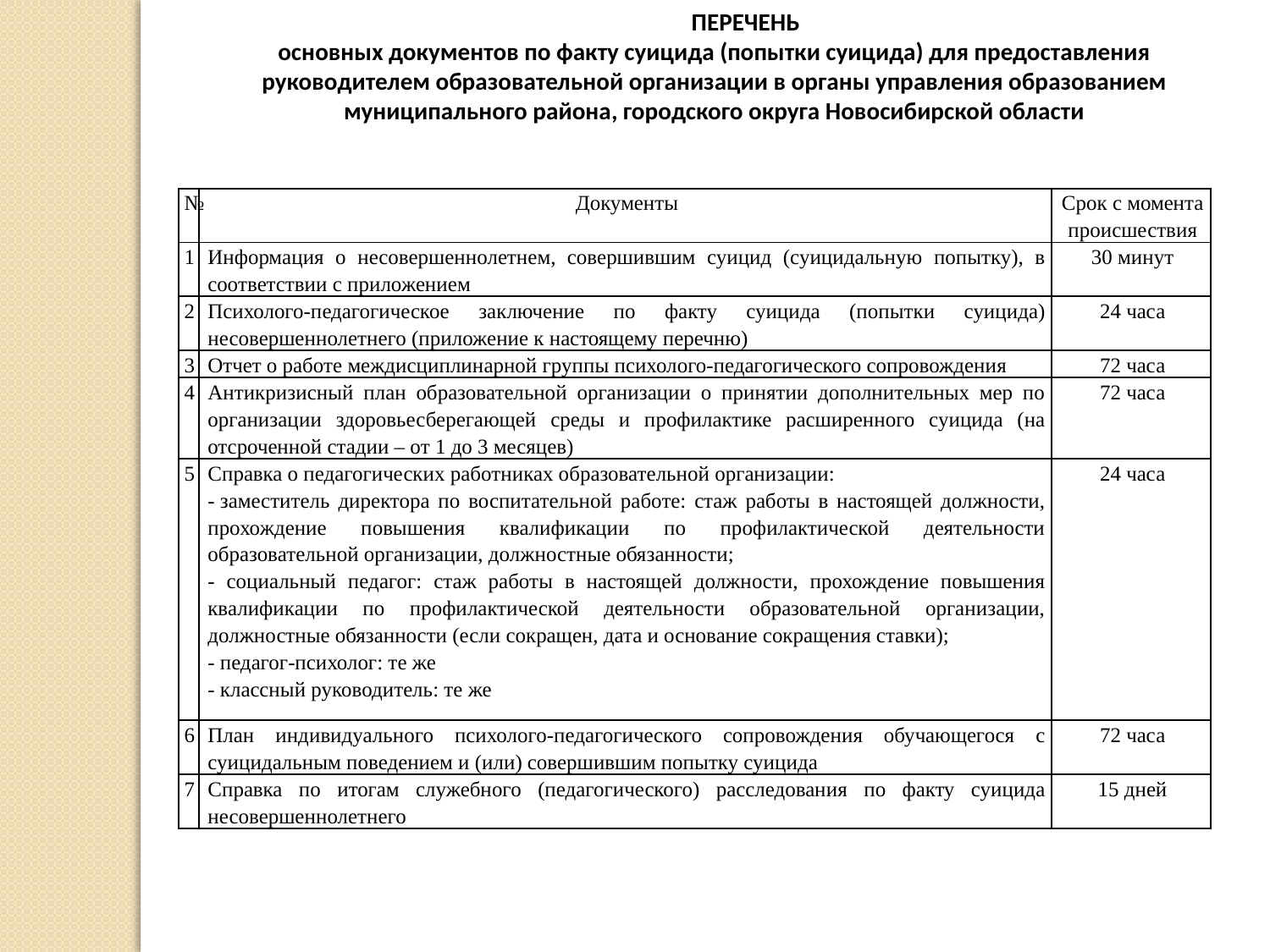

ПЕРЕЧЕНЬ
основных документов по факту суицида (попытки суицида) для предоставления руководителем образовательной организации в органы управления образованием муниципального района, городского округа Новосибирской области

| № | Документы | Срок с момента происшествия |
| --- | --- | --- |
| 1 | Информация о несовершеннолетнем, совершившим суицид (суицидальную попытку), в соответствии с приложением | 30 минут |
| 2 | Психолого-педагогическое заключение по факту суицида (попытки суицида) несовершеннолетнего (приложение к настоящему перечню) | 24 часа |
| 3 | Отчет о работе междисциплинарной группы психолого-педагогического сопровождения | 72 часа |
| 4 | Антикризисный план образовательной организации о принятии дополнительных мер по организации здоровьесберегающей среды и профилактике расширенного суицида (на отсроченной стадии – от 1 до 3 месяцев) | 72 часа |
| 5 | Справка о педагогических работниках образовательной организации: - заместитель директора по воспитательной работе: стаж работы в настоящей должности, прохождение повышения квалификации по профилактической деятельности образовательной организации, должностные обязанности; - социальный педагог: стаж работы в настоящей должности, прохождение повышения квалификации по профилактической деятельности образовательной организации, должностные обязанности (если сокращен, дата и основание сокращения ставки); - педагог-психолог: те же - классный руководитель: те же | 24 часа |
| 6 | План индивидуального психолого-педагогического сопровождения обучающегося с суицидальным поведением и (или) совершившим попытку суицида | 72 часа |
| 7 | Справка по итогам служебного (педагогического) расследования по факту суицида несовершеннолетнего | 15 дней |